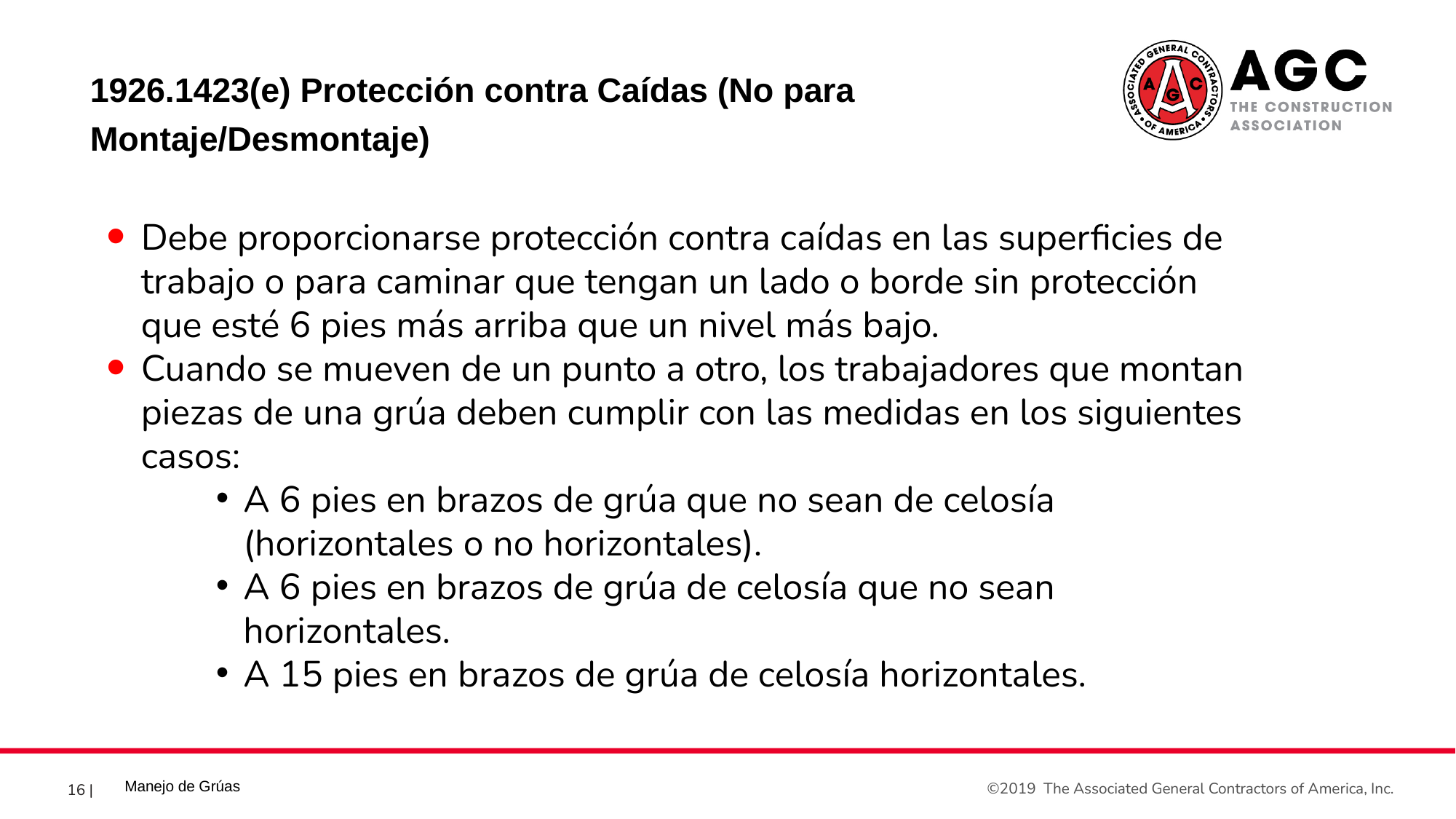

1926.1423(e) Protección contra Caídas (No para Montaje/Desmontaje)

Debe proporcionarse protección contra caídas en las superficies de trabajo o para caminar que tengan un lado o borde sin protección que esté 6 pies más arriba que un nivel más bajo.
Cuando se mueven de un punto a otro, los trabajadores que montan piezas de una grúa deben cumplir con las medidas en los siguientes casos:
A 6 pies en brazos de grúa que no sean de celosía (horizontales o no horizontales).
A 6 pies en brazos de grúa de celosía que no sean horizontales.
A 15 pies en brazos de grúa de celosía horizontales.
Manejo de Grúas